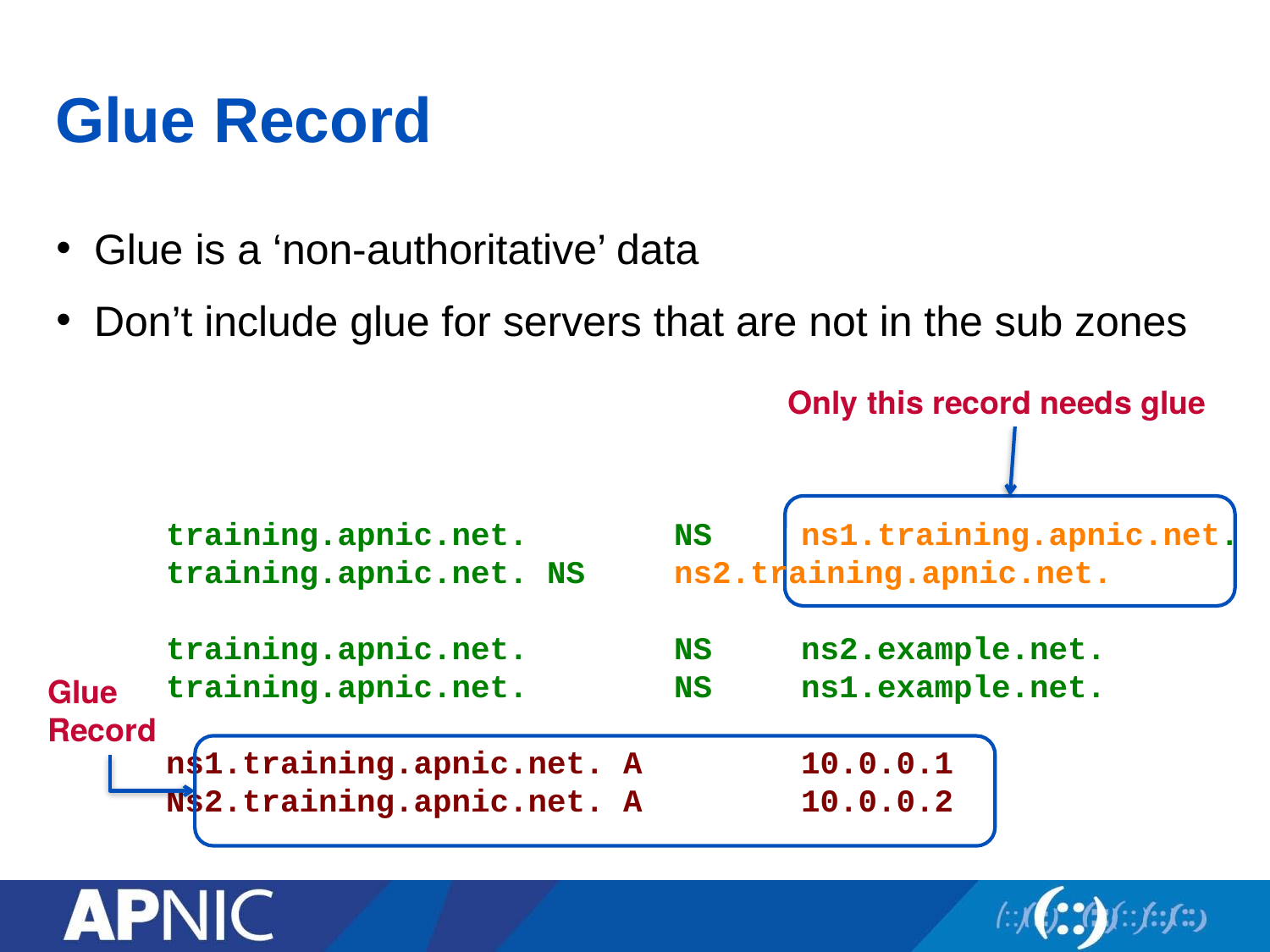

# Glue Record
Glue is a ‘non-authoritative’ data
Don’t include glue for servers that are not in the sub zones
Only this record needs glue

training.apnic.net. 	NS 	ns1.training.apnic.net.
training.apnic.net.	NS	ns2.training.apnic.net.

training.apnic.net. 	NS 	ns2.example.net.
training.apnic.net. 	NS 	ns1.example.net.

ns1.training.apnic.net. A  	10.0.0.1
Ns2.training.apnic.net. A  	10.0.0.2

Glue Record